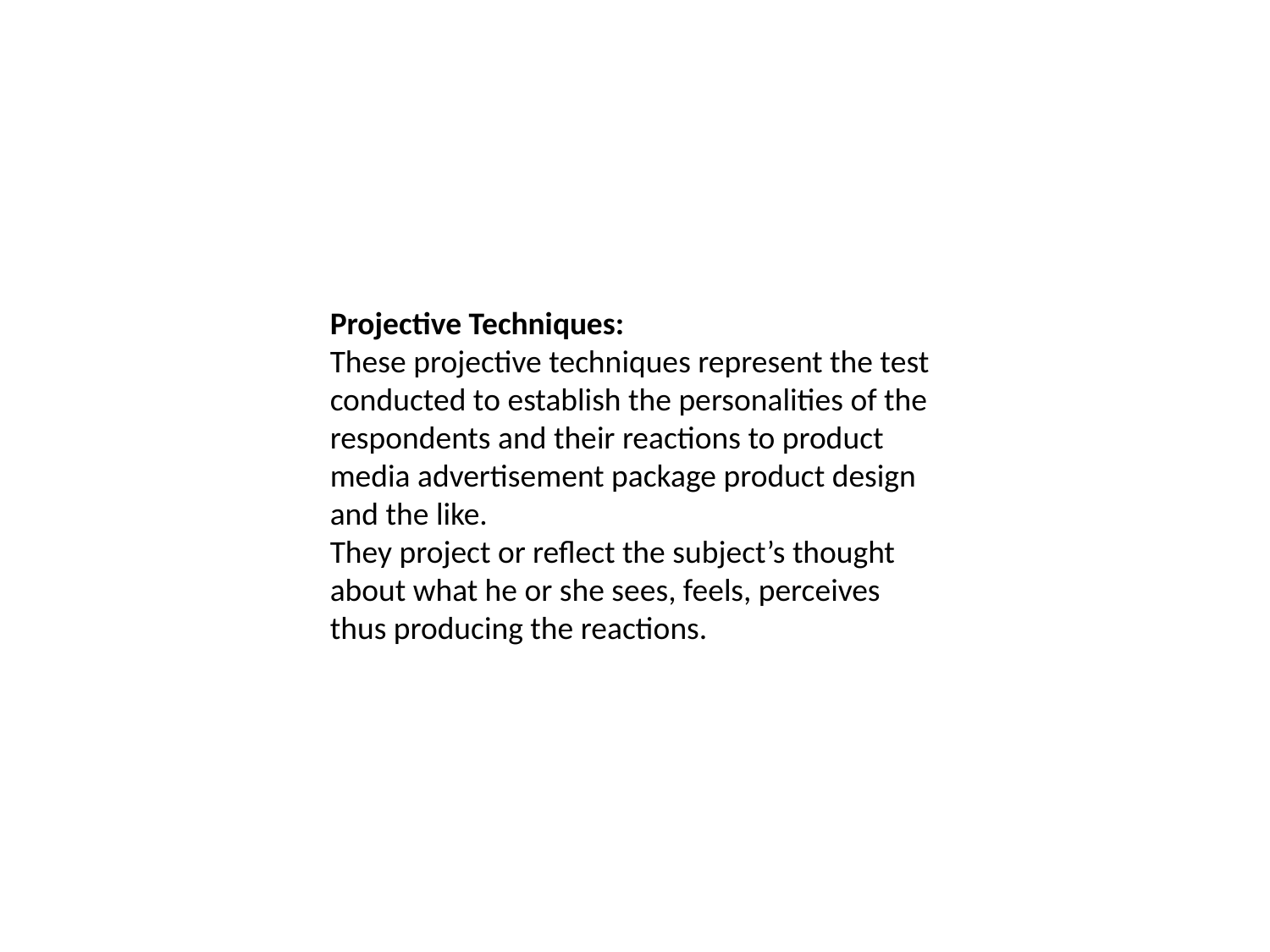

Projective Techniques:
These projective techniques represent the test conducted to establish the personalities of the respondents and their reactions to product media advertisement package product design and the like.
They project or reflect the subject’s thought about what he or she sees, feels, perceives thus producing the reactions.